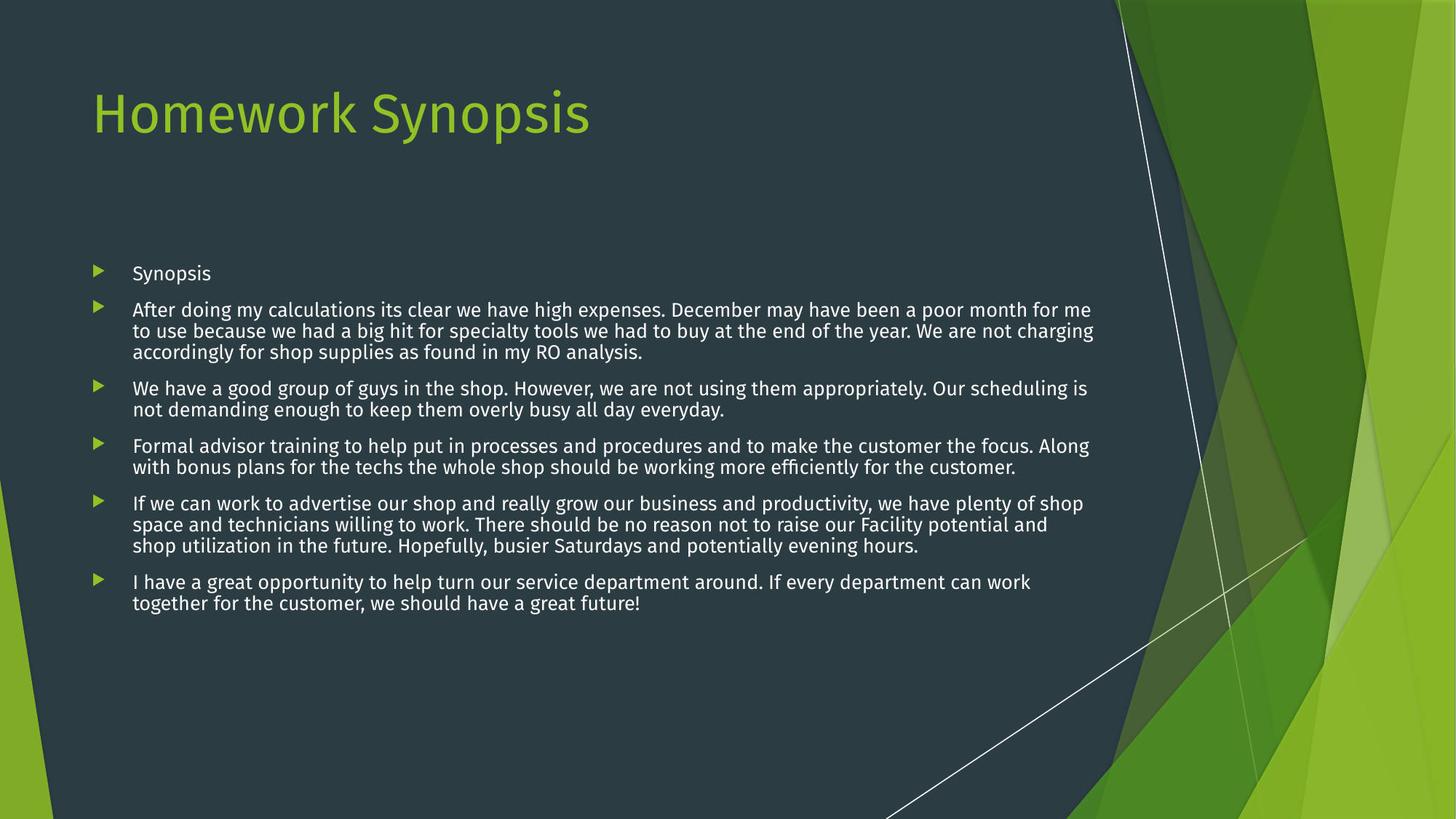

# Homework Synopsis
Synopsis
After doing my calculations its clear we have high expenses. December may have been a poor month for me to use because we had a big hit for specialty tools we had to buy at the end of the year. We are not charging accordingly for shop supplies as found in my RO analysis.
We have a good group of guys in the shop. However, we are not using them appropriately. Our scheduling is not demanding enough to keep them overly busy all day everyday.
Formal advisor training to help put in processes and procedures and to make the customer the focus. Along with bonus plans for the techs the whole shop should be working more efficiently for the customer.
If we can work to advertise our shop and really grow our business and productivity, we have plenty of shop space and technicians willing to work. There should be no reason not to raise our Facility potential and shop utilization in the future. Hopefully, busier Saturdays and potentially evening hours.
I have a great opportunity to help turn our service department around. If every department can work together for the customer, we should have a great future!